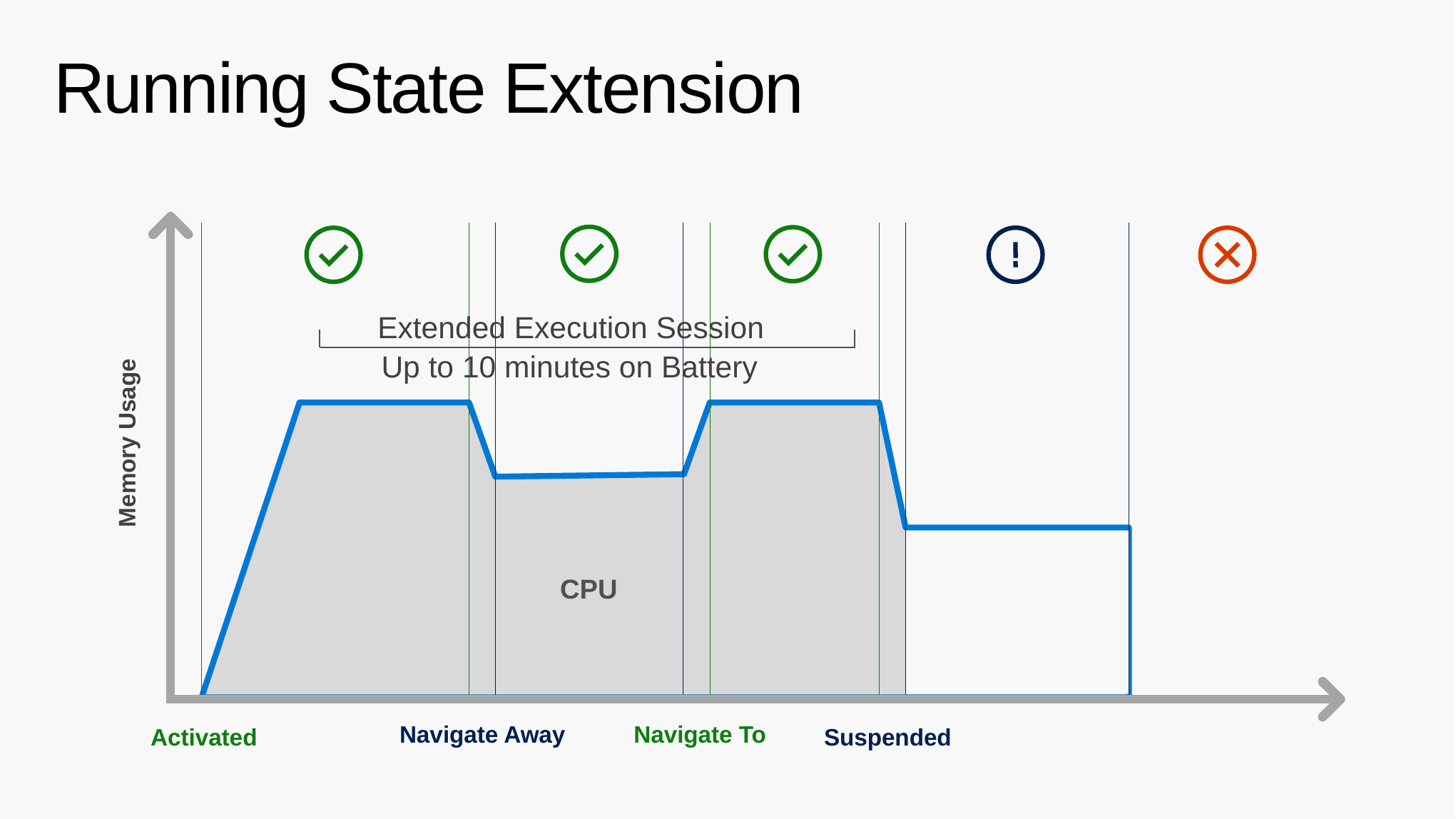

# Running State Extension

Extended Execution Session
Up to 10 minutes on Battery

Memory Usage

CPU

Navigate Away
Navigate To
Activated
Suspended